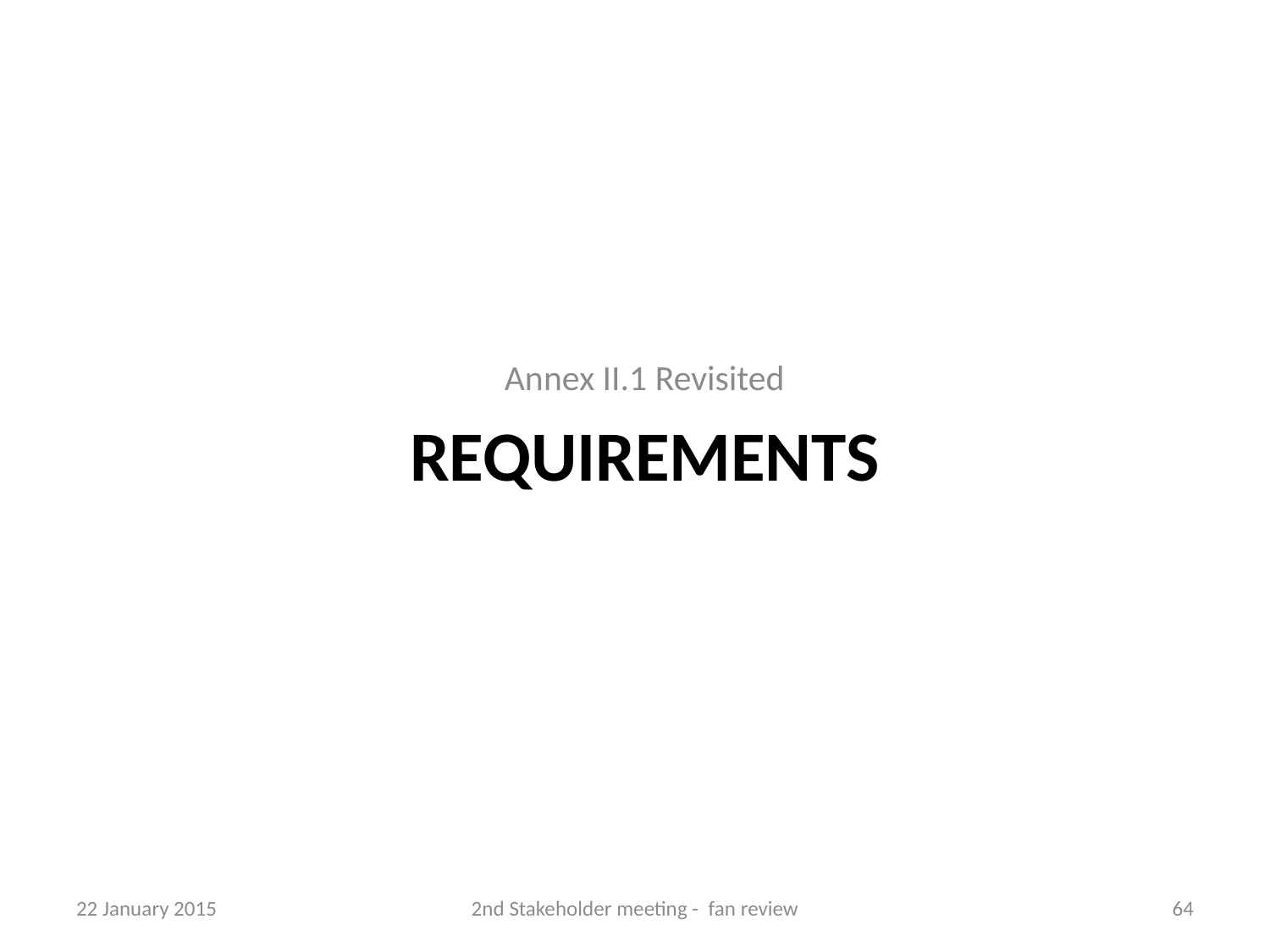

Annex II.1 Revisited
# Requirements
22 January 2015
2nd Stakeholder meeting -  fan review
64